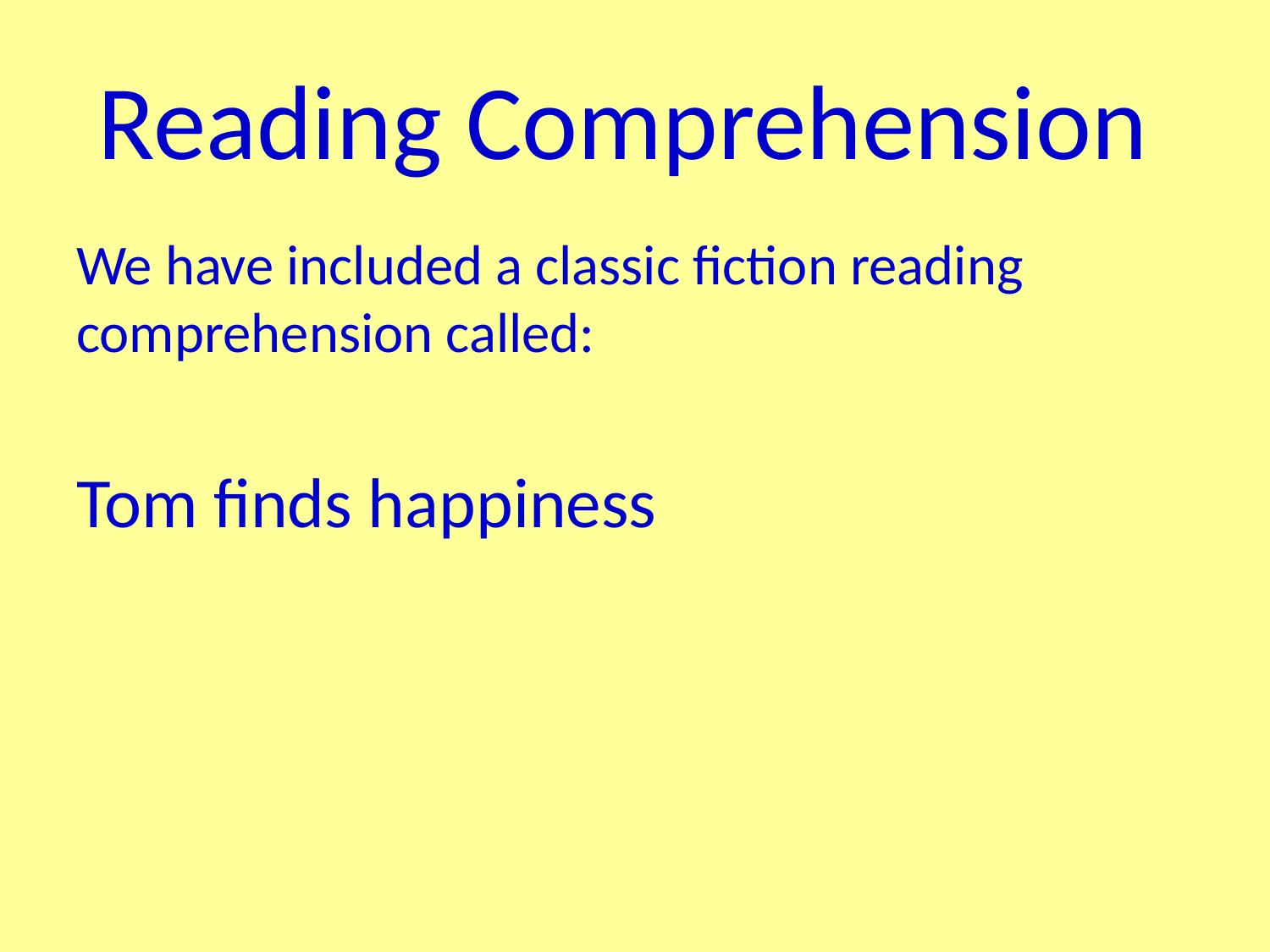

# Reading Comprehension
We have included a classic fiction reading comprehension called:

Tom finds happiness